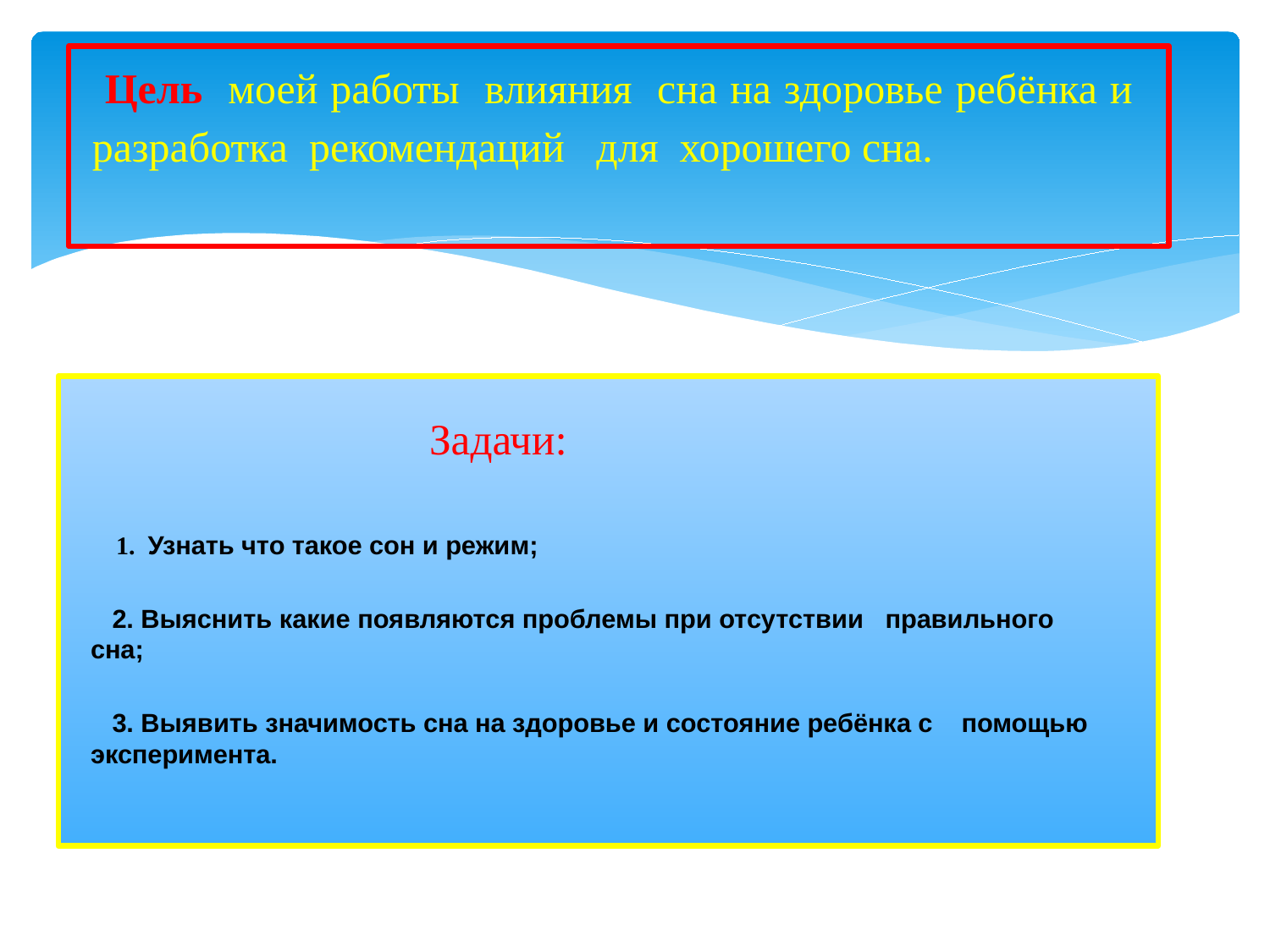

#
 Цель  моей работы  влияния  сна на здоровье ребёнка и  разработка  рекомендаций   для  хорошего сна.

                                                                                                                                                                Задачи:

    1.  Узнать что такое сон и режим;

   2. Выяснить какие появляются проблемы при отсутствии   правильного сна;

   3. Выявить значимость сна на здоровье и состояние ребёнка с    помощью эксперимента.